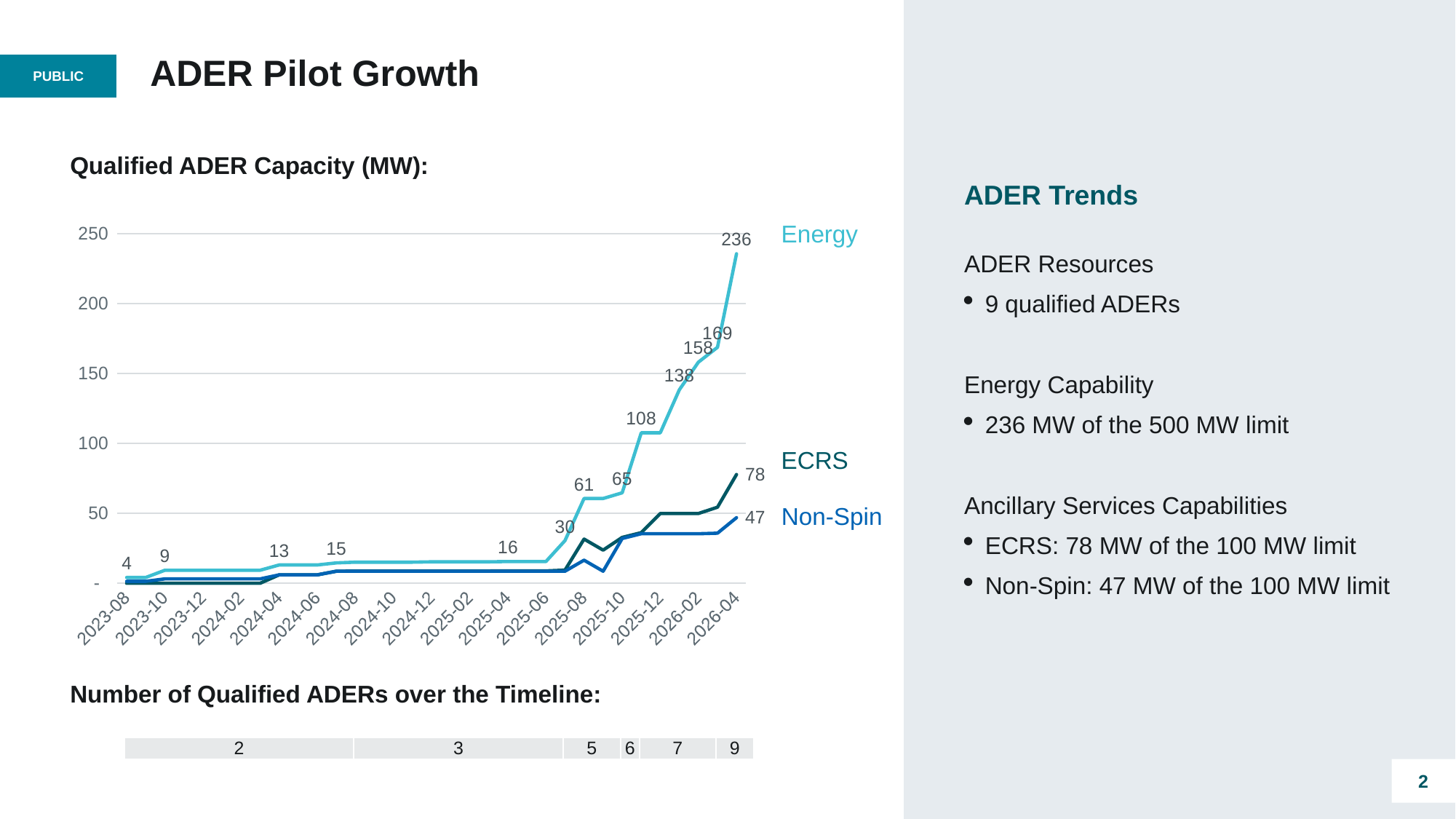

# ADER Pilot Growth
Qualified ADER Capacity (MW):
ADER Trends
ADER Resources
9 qualified ADERs

Energy Capability
236 MW of the 500 MW limit

Ancillary Services Capabilities
ECRS: 78 MW of the 100 MW limit
Non-Spin: 47 MW of the 100 MW limit

Energy

### Chart

| Category | Energy | ECRS | NSPIN |
|---|---|---|---|
| 45139 | 4.13 | 0.0 | 1.388525 |
| 45170 | 4.13 | 0.0 | 1.388525 |
| 45200 | 9.309999999999999 | 0.0 | 3.1298500000000002 |
| 45231 | 9.309999999999999 | 0.0 | 3.1298500000000002 |
| 45261 | 9.309999999999999 | 0.0 | 3.1298500000000002 |
| 45292 | 9.309999999999999 | 0.0 | 3.1298500000000002 |
| 45323 | 9.309999999999999 | 0.0 | 3.1298500000000002 |
| 45352 | 9.309999999999999 | 0.0 | 3.1298500000000002 |
| 45383 | 13.074019599999989 | 6.0 | 6.0 |
| 45413 | 13.074019599999989 | 6.0 | 6.0 |
| 45444 | 13.074019599999989 | 6.0 | 6.0 |
| 45474 | 14.575953280019904 | 8.6 | 8.6 |
| 45505 | 15.075953280019904 | 8.73256 | 8.6 |
| 45536 | 15.075953280019904 | 8.73256 | 8.6 |
| 45566 | 15.075953280019904 | 8.73256 | 8.6 |
| 45597 | 15.075953280019904 | 8.73256 | 8.6 |
| 45627 | 15.321793280019904 | 8.78646 | 8.6 |
| 45658 | 15.321793280019904 | 8.78646 | 8.6 |
| 45689 | 15.321793280019904 | 8.78646 | 8.6 |
| 45717 | 15.321793280019904 | 8.78646 | 8.6 |
| 45748 | 15.537393280019904 | 8.84036 | 8.6 |
| 45778 | 15.537393280019904 | 8.84036 | 8.6 |
| 45809 | 15.537393280019904 | 8.84036 | 8.6 |
| 45839 | 30.482573280019942 | 9.386499999999998 | 8.6 |
| 45870 | 60.64434000000017 | 31.5865 | 16.5 |
| 45930 | 60.64434000000017 | 23.700000000000003 | 8.6 |
| 45961 | 64.67684000000017 | 32.800000000000004 | 31.999999999999996 |
| 45991 | 107.64413999999957 | 36.2 | 35.4 |
| 46022 | 107.64413999999957 | 49.9 | 35.4 |
| 46053 | 138.40133999999955 | 49.9 | 35.4 |
| 46081 | 158.17173999999994 | 49.9 | 35.4 |
| 46112 | 168.81743999999998 | 54.4 | 35.8 |
| 46142 | 235.73846100000645 | 77.80000000000001 | 46.900000000000006 |
ECRS
Non-Spin
Number of Qualified ADERs over the Timeline:
| 2 | 3 | 5 | 6 | 7 | 9 |
| --- | --- | --- | --- | --- | --- |
2